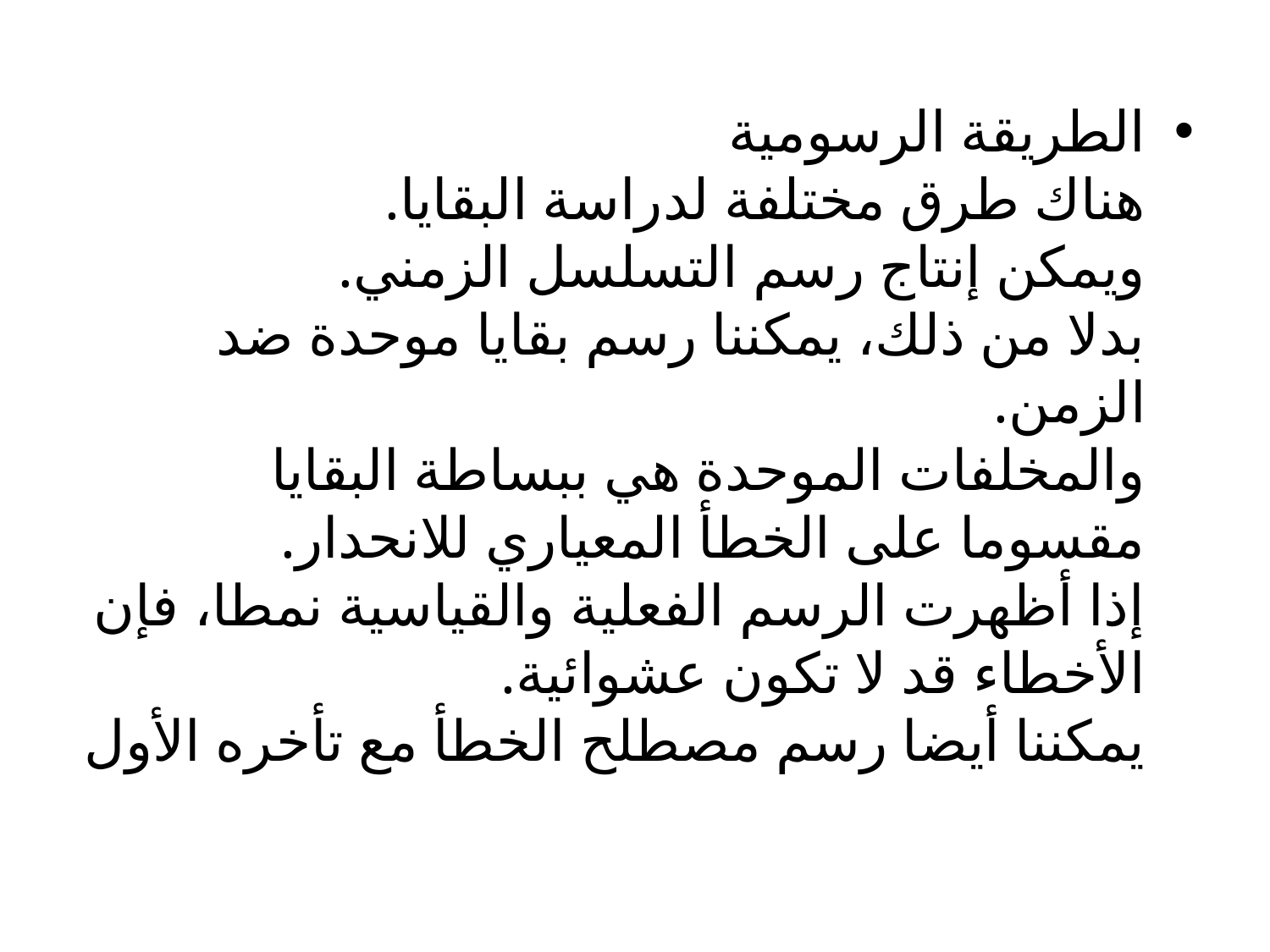

الطريقة الرسومية
هناك طرق مختلفة لدراسة البقايا.
ويمكن إنتاج رسم التسلسل الزمني.
بدلا من ذلك، يمكننا رسم بقايا موحدة ضد الزمن.
والمخلفات الموحدة هي ببساطة البقايا مقسوما على الخطأ المعياري للانحدار.
إذا أظهرت الرسم الفعلية والقياسية نمطا، فإن الأخطاء قد لا تكون عشوائية.
يمكننا أيضا رسم مصطلح الخطأ مع تأخره الأول